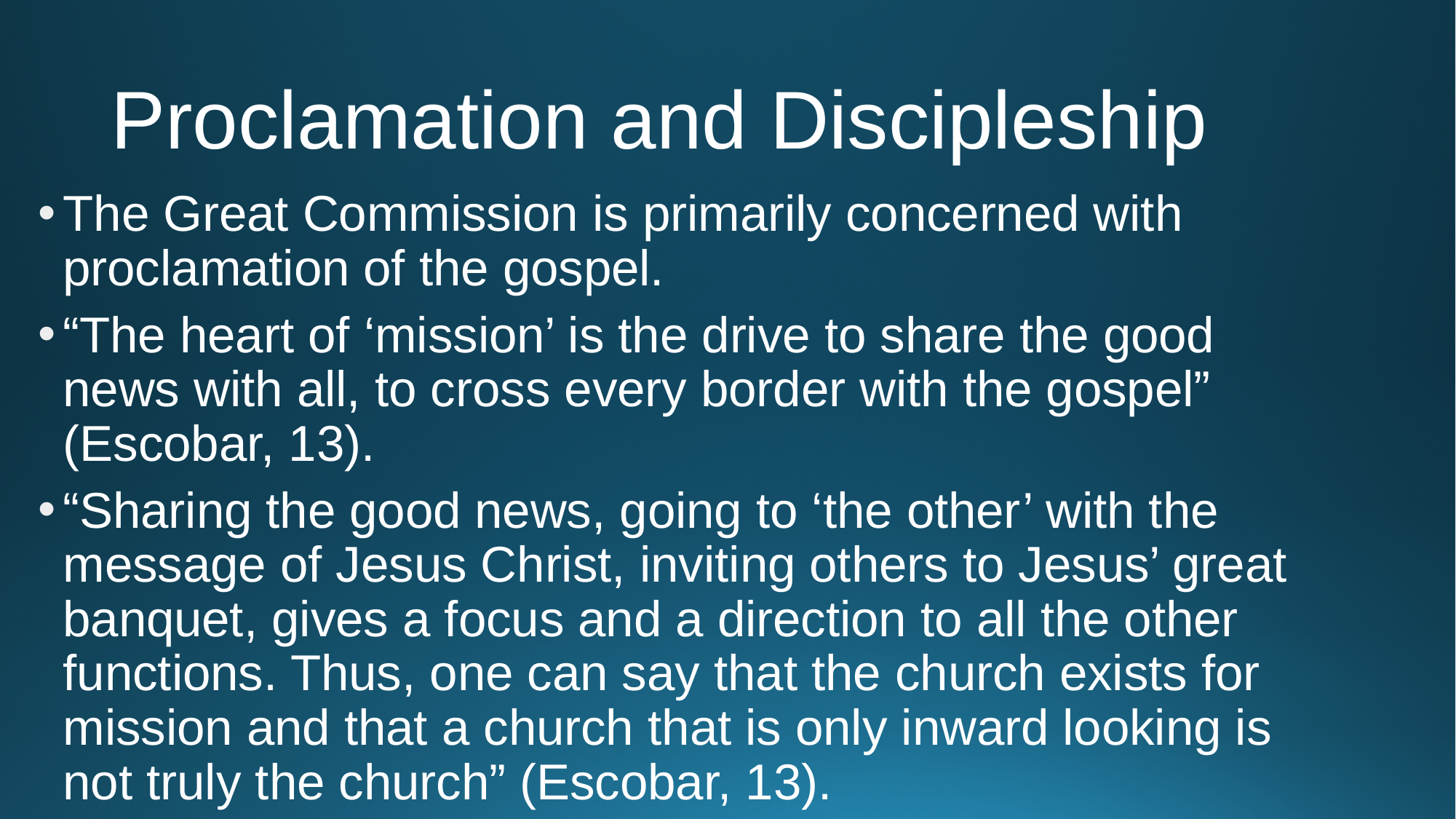

# Proclamation and Discipleship
The Great Commission is primarily concerned with proclamation of the gospel.
“The heart of ‘mission’ is the drive to share the good news with all, to cross every border with the gospel” (Escobar, 13).
“Sharing the good news, going to ‘the other’ with the message of Jesus Christ, inviting others to Jesus’ great banquet, gives a focus and a direction to all the other functions. Thus, one can say that the church exists for mission and that a church that is only inward looking is not truly the church” (Escobar, 13).